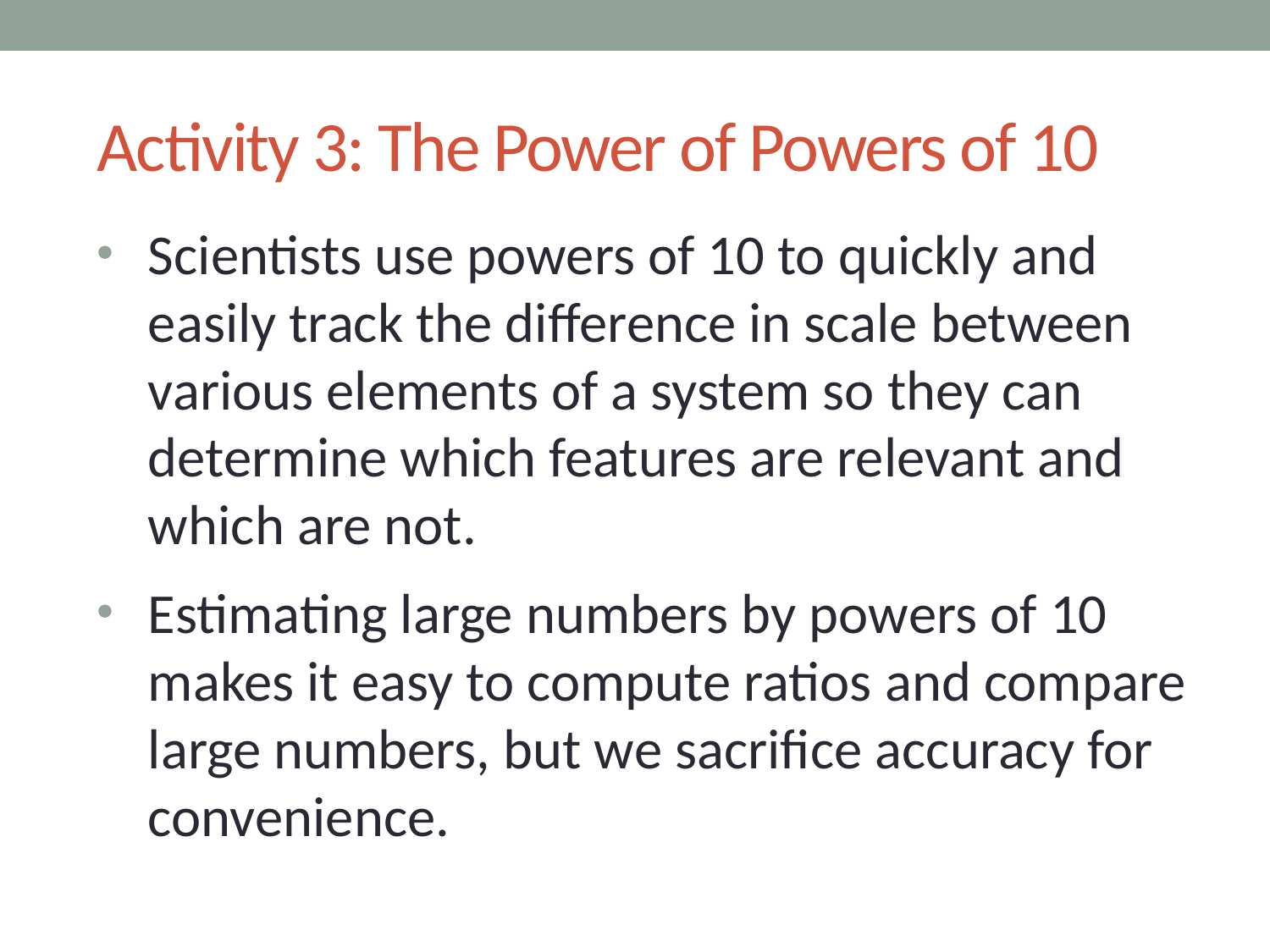

# Activity 3: The Power of Powers of 10
Scientists use powers of 10 to quickly and easily track the difference in scale between various elements of a system so they can determine which features are relevant and which are not.
Estimating large numbers by powers of 10 makes it easy to compute ratios and compare large numbers, but we sacrifice accuracy for convenience.